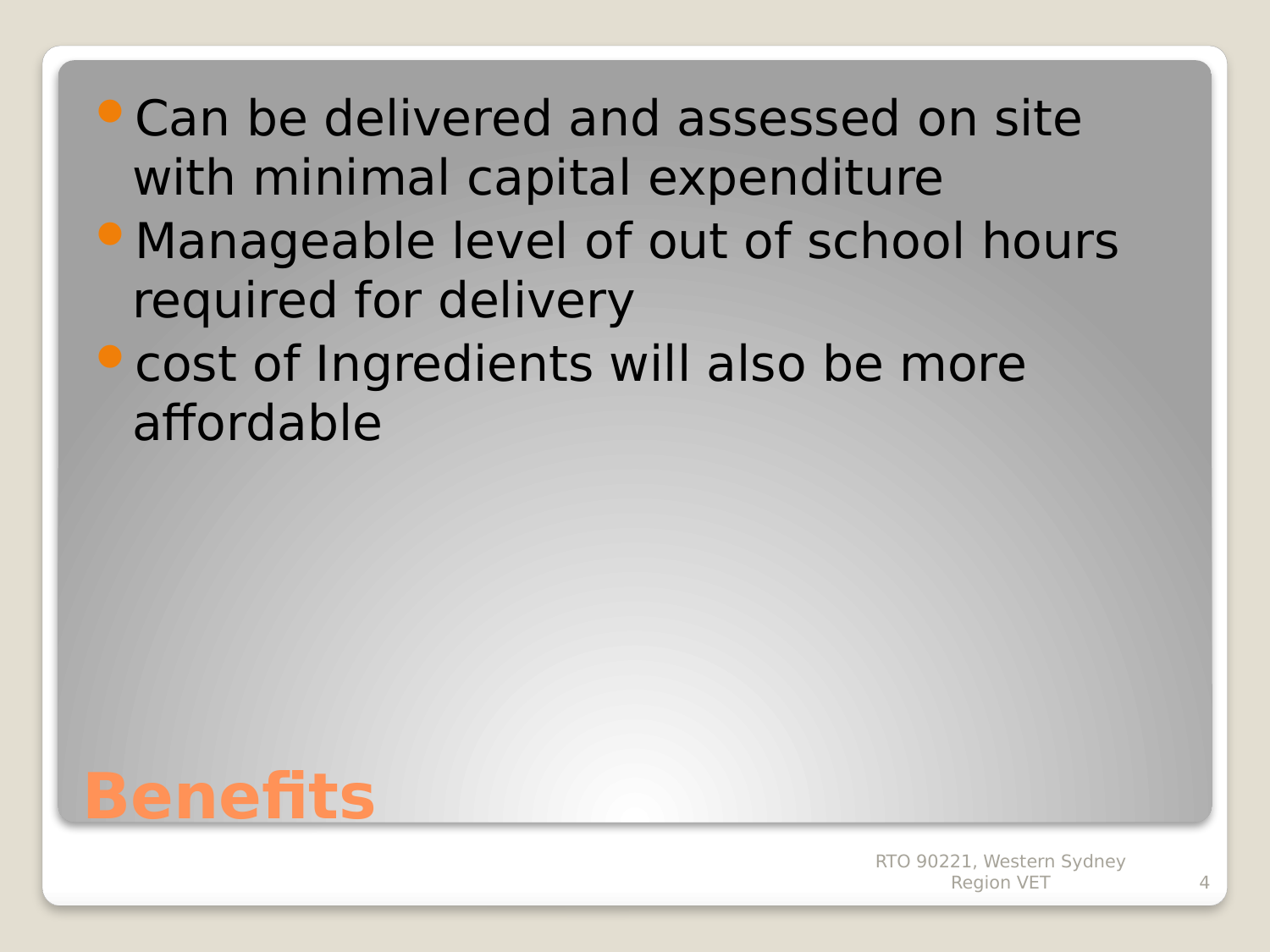

Can be delivered and assessed on site with minimal capital expenditure
Manageable level of out of school hours required for delivery
cost of Ingredients will also be more affordable

# Benefits
RTO 90221, Western Sydney Region VET
4